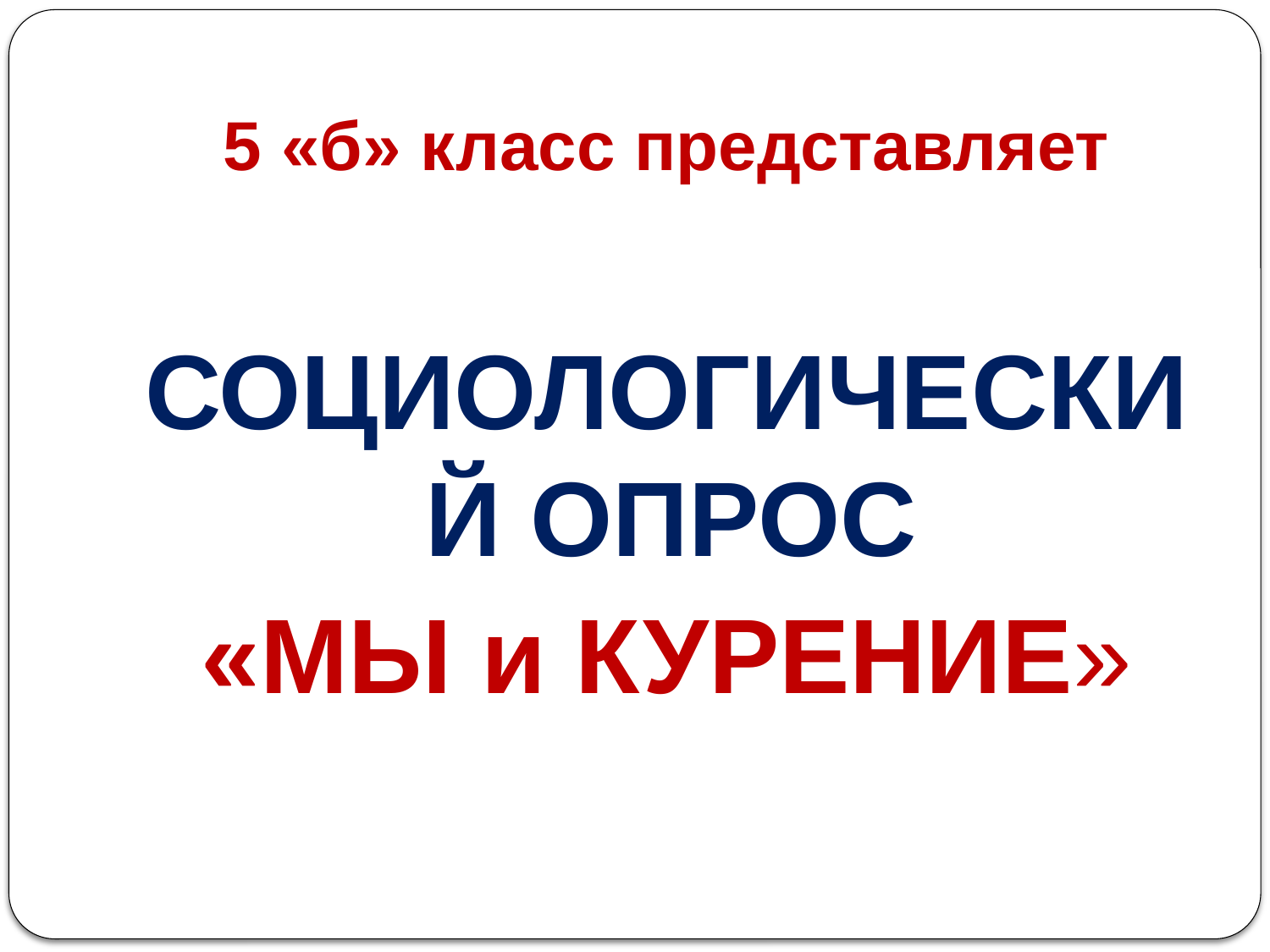

# 5 «б» класс представляет
СОЦИОЛОГИЧЕСКИЙ ОПРОС
«МЫ и КУРЕНИЕ»